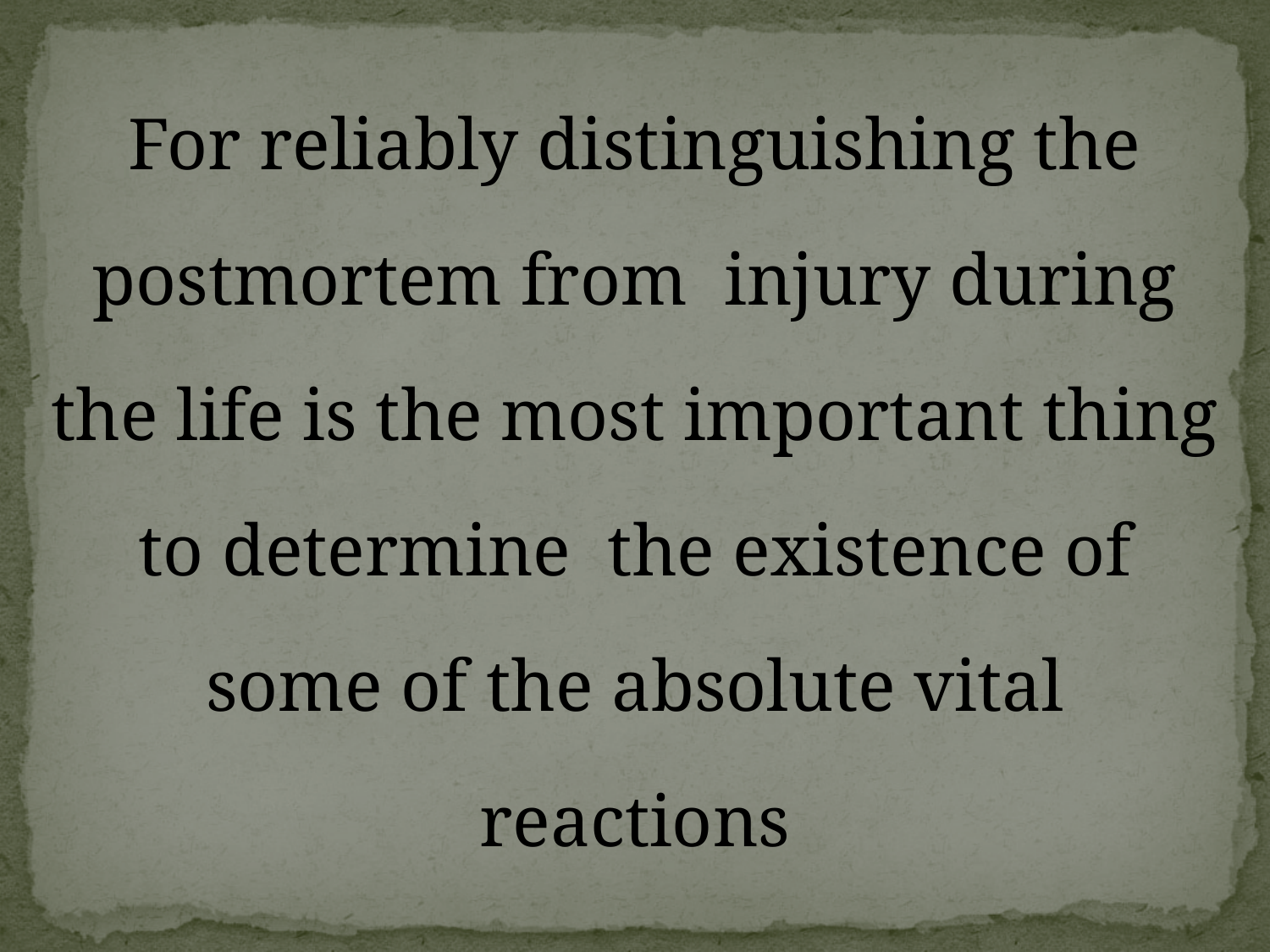

For reliably distinguishing the postmortem from  injury during the life is the most important thing to determine  the existence of some of the absolute vital reactions